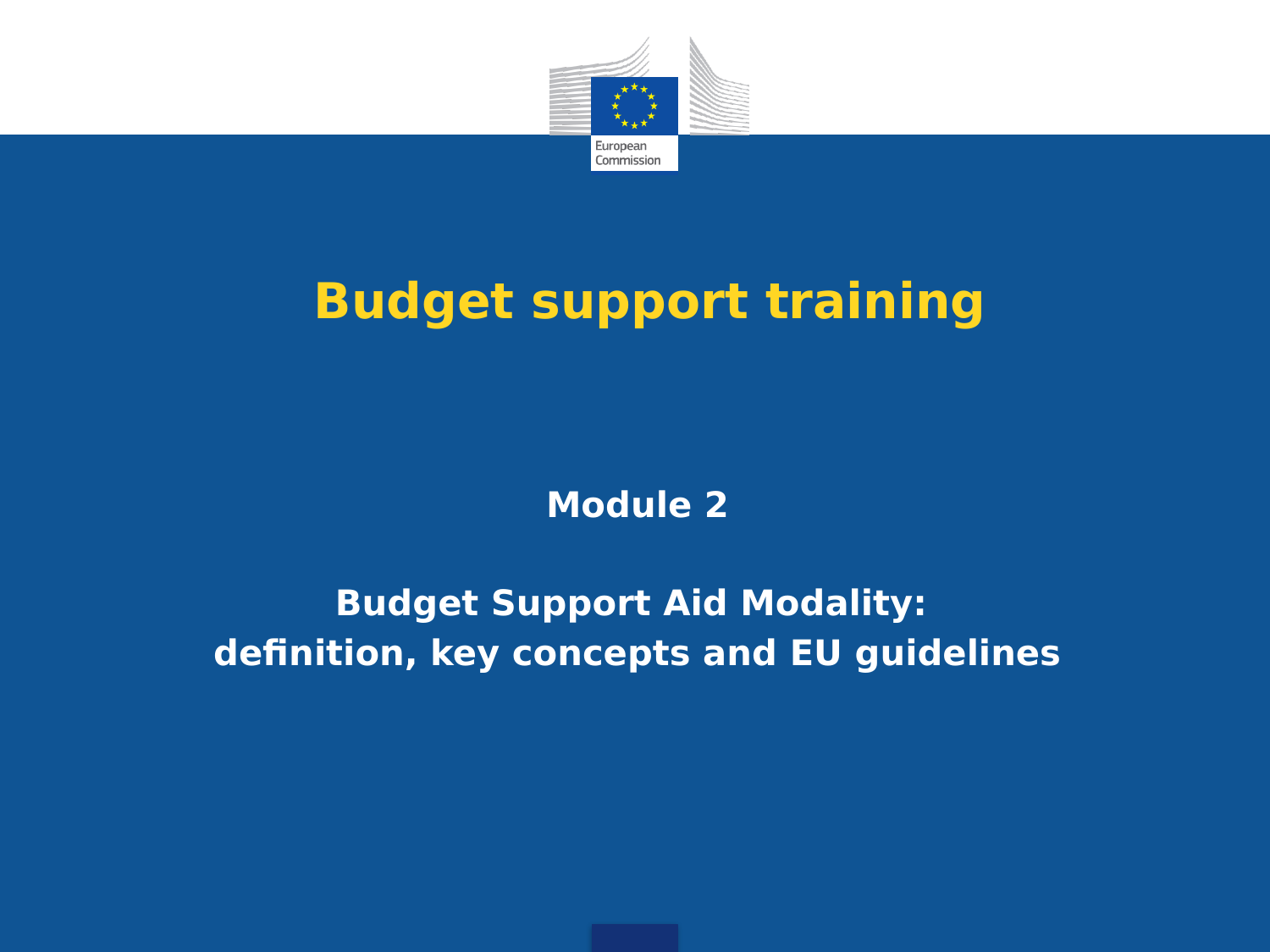

# Budget support training

Module 2

Budget Support Aid Modality:
definition, key concepts and EU guidelines